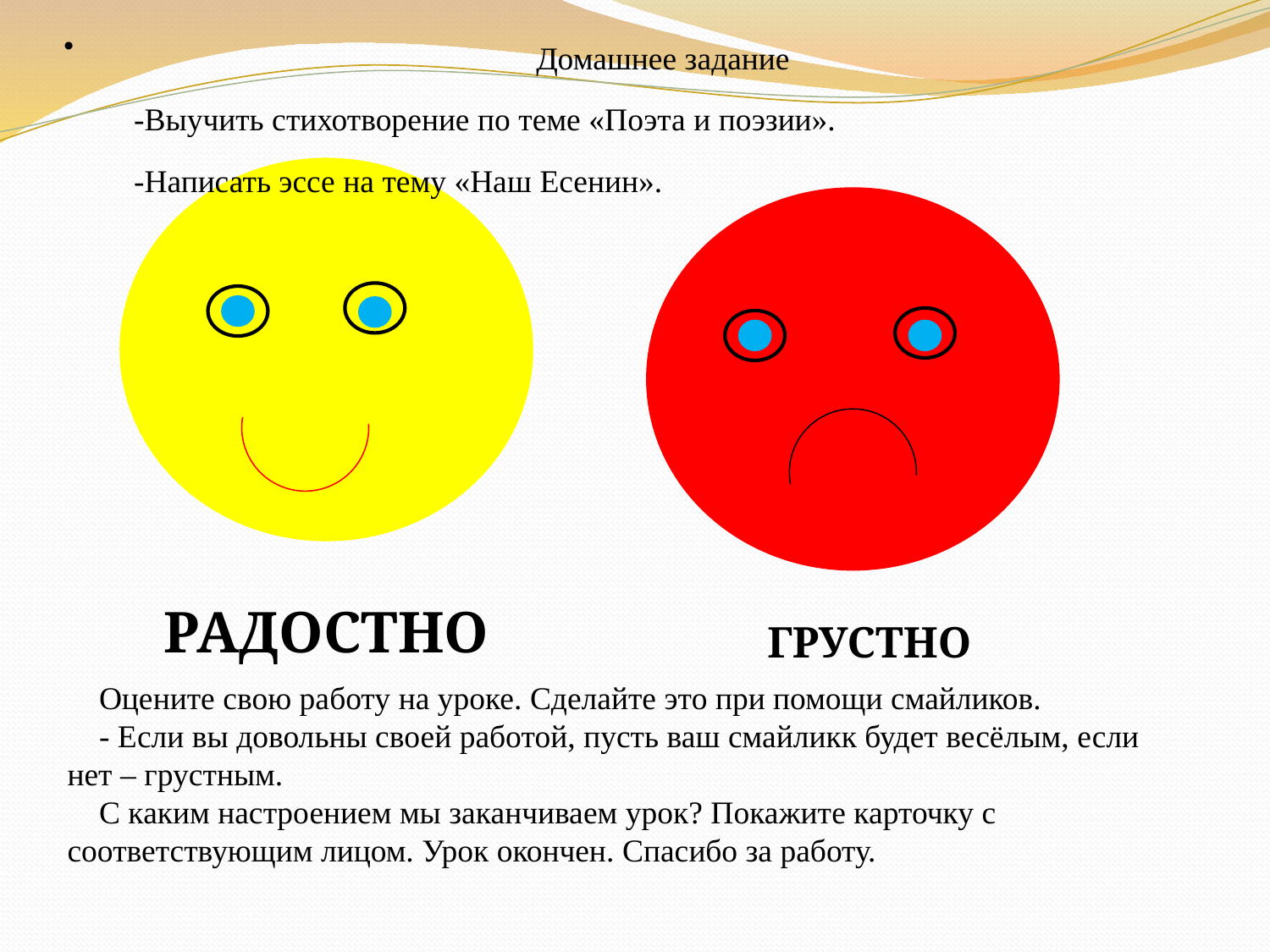

Домашнее задание
-Выучить стихотворение по теме «Поэта и поэзии».
-Написать эссе на тему «Наш Есенин».

РАДОСТНО
ГРУСТНО
Оцените свою работу на уроке. Сделайте это при помощи смайликов.
- Если вы довольны своей работой, пусть ваш смайликк будет весёлым, если нет – грустным.
С каким настроением мы заканчиваем урок? Покажите карточку с соответствующим лицом. Урок окончен. Спасибо за работу.